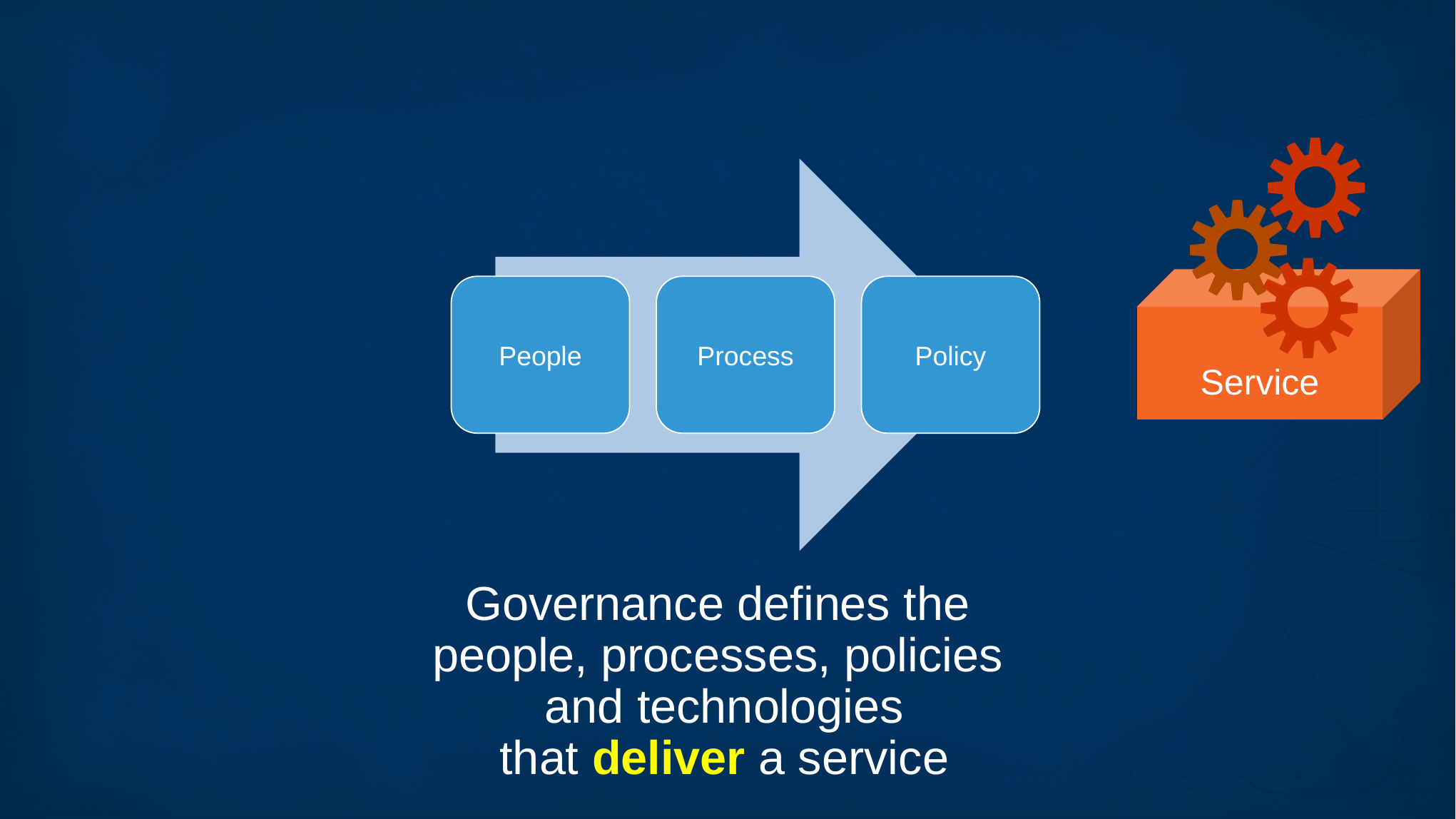

Service
People
Process
Policy
Governance defines the
people, processes, policies
and technologies
that deliver a service